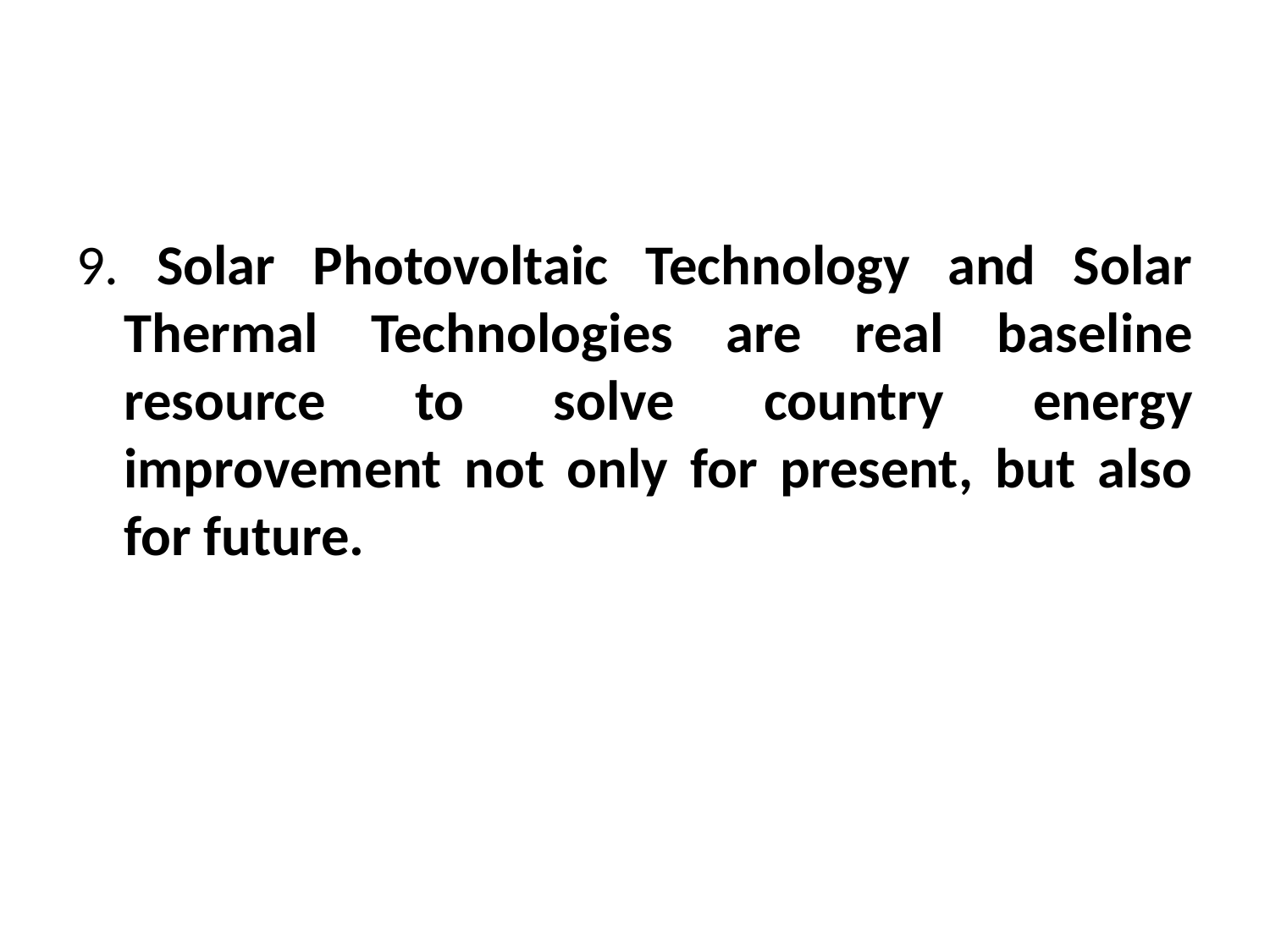

9. Solar Photovoltaic Technology and Solar Thermal Technologies are real baseline resource to solve country energy improvement not only for present, but also for future.